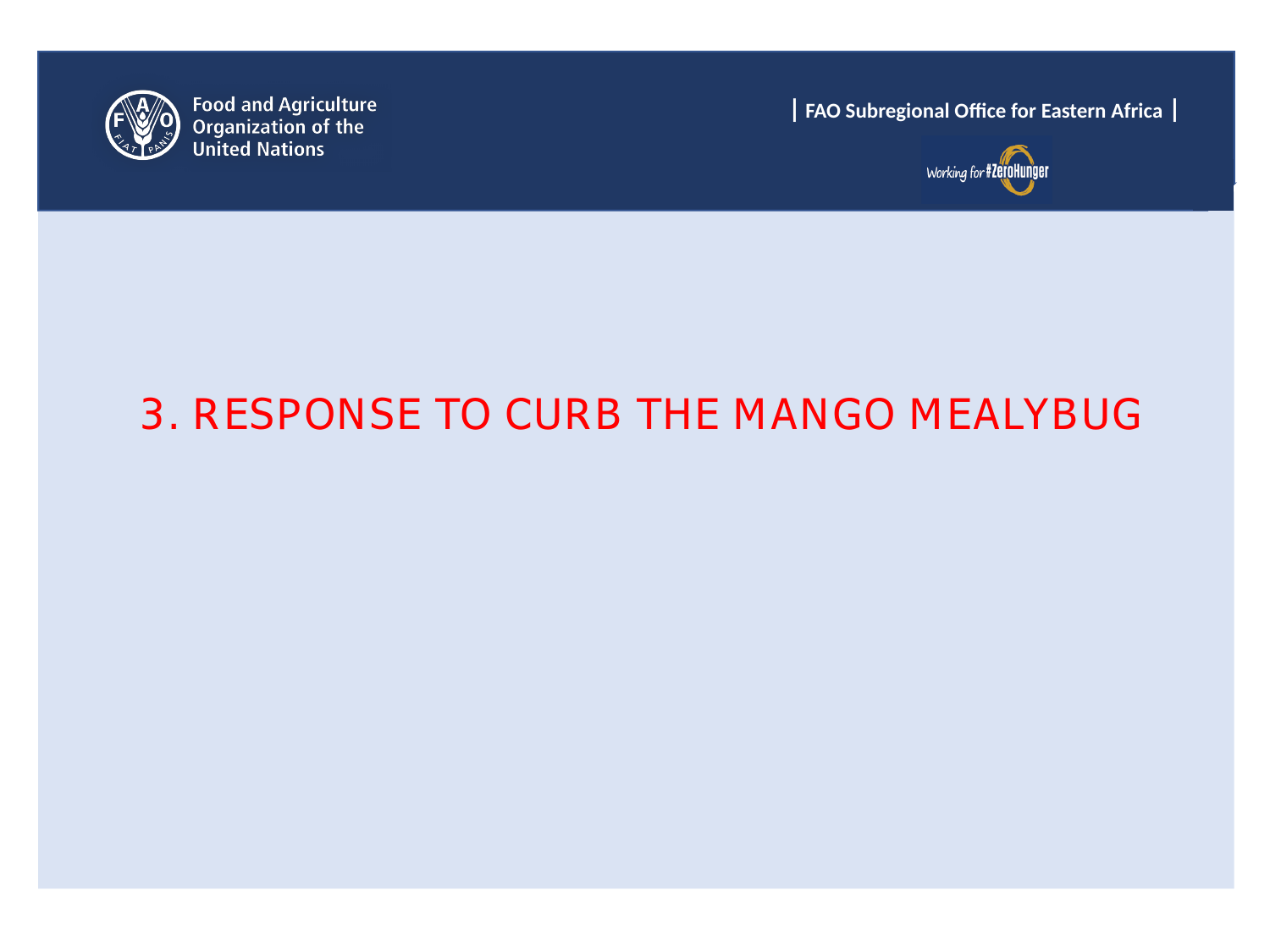

3. RESPONSE TO CURB THE MANGO MEALYBUG